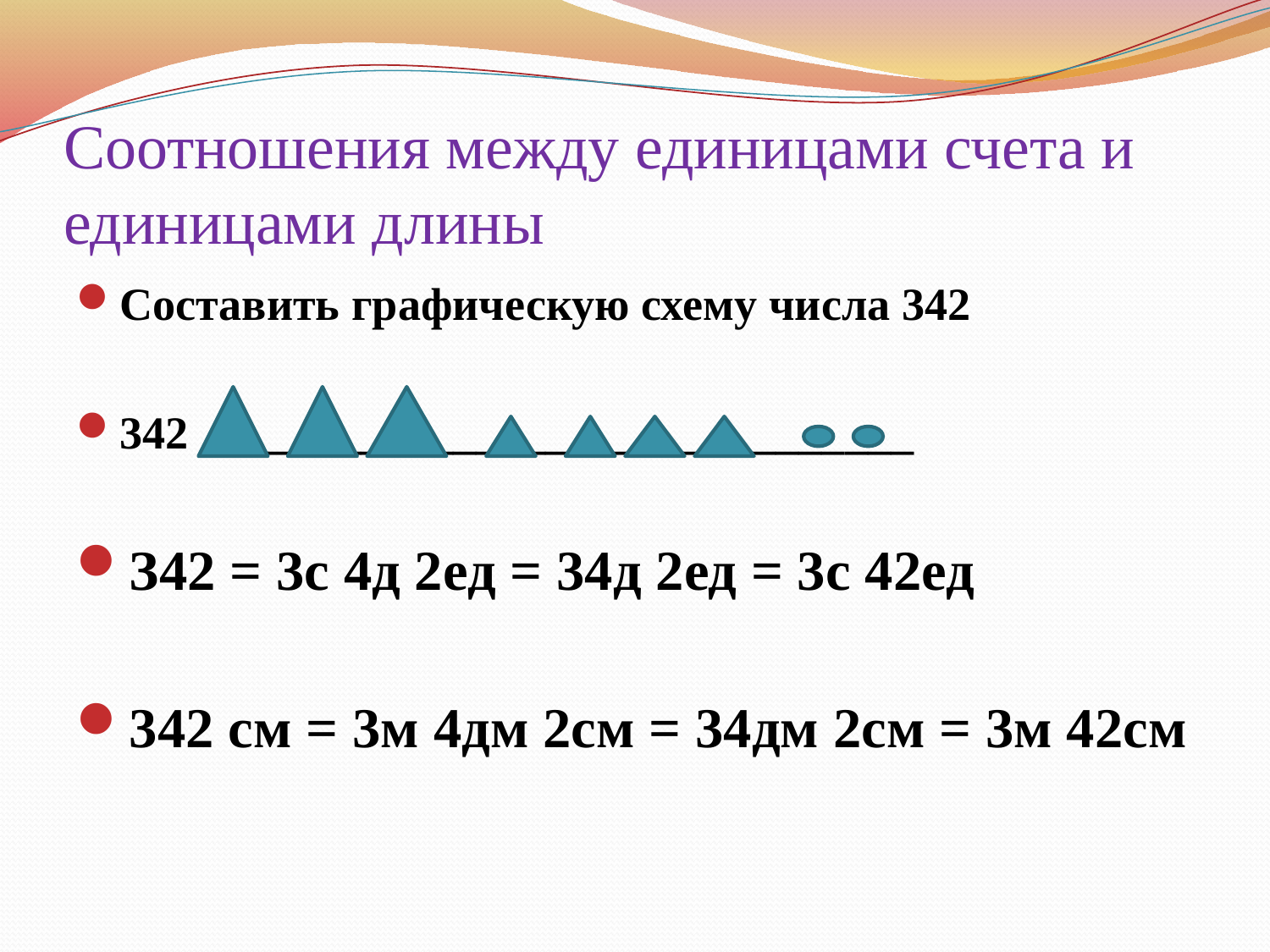

# Соотношения между единицами счета и единицами длины
Составить графическую схему числа 342

342 _______________________________

З42 = 3с 4д 2ед = 34д 2ед = 3с 42ед

342 см = 3м 4дм 2см = 34дм 2см = 3м 42см